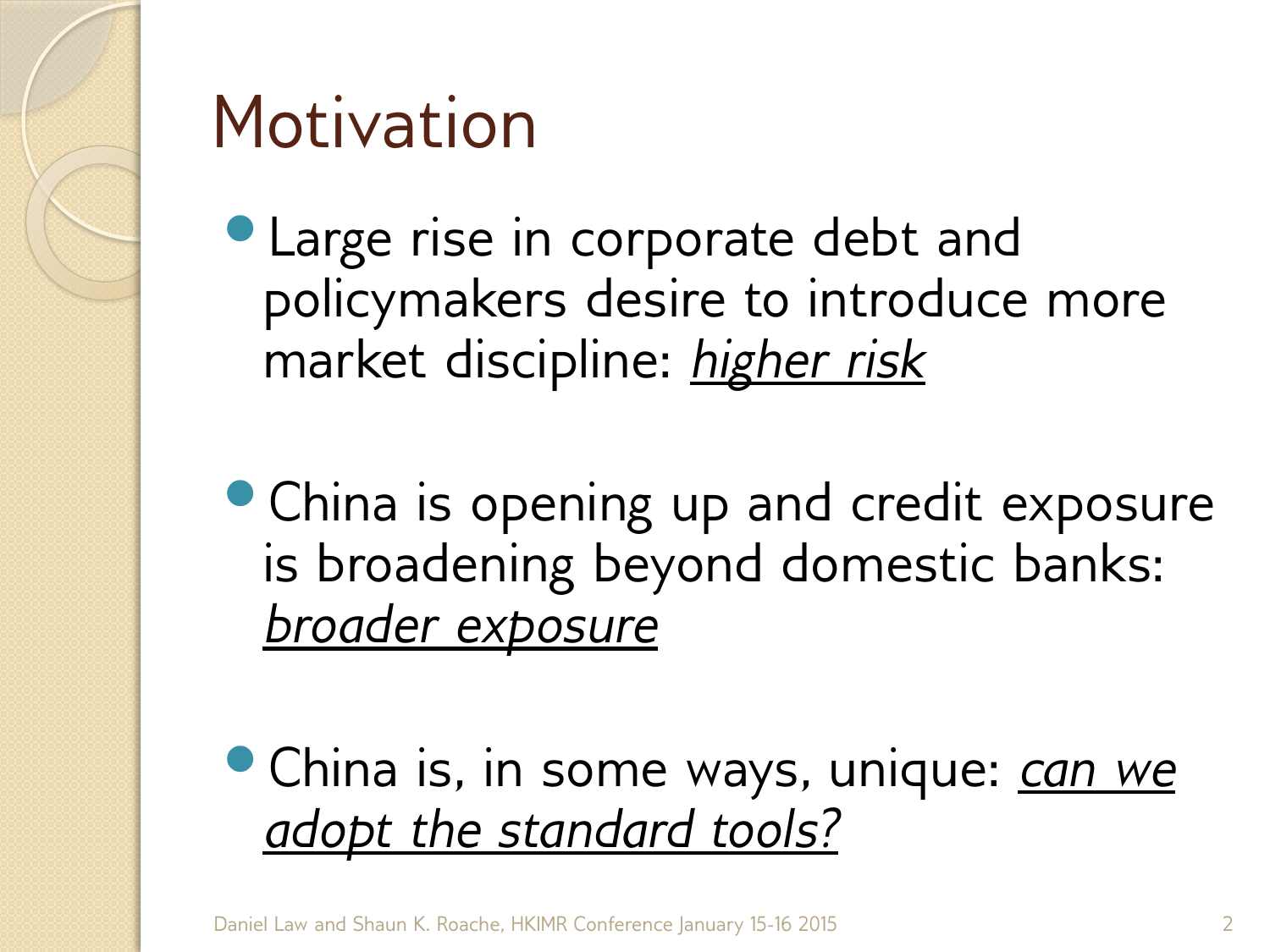

# Motivation
Large rise in corporate debt and policymakers desire to introduce more market discipline: higher risk

China is opening up and credit exposure is broadening beyond domestic banks: broader exposure

China is, in some ways, unique: can we adopt the standard tools?
Daniel Law and Shaun K. Roache, HKIMR Conference January 15-16 2015
2